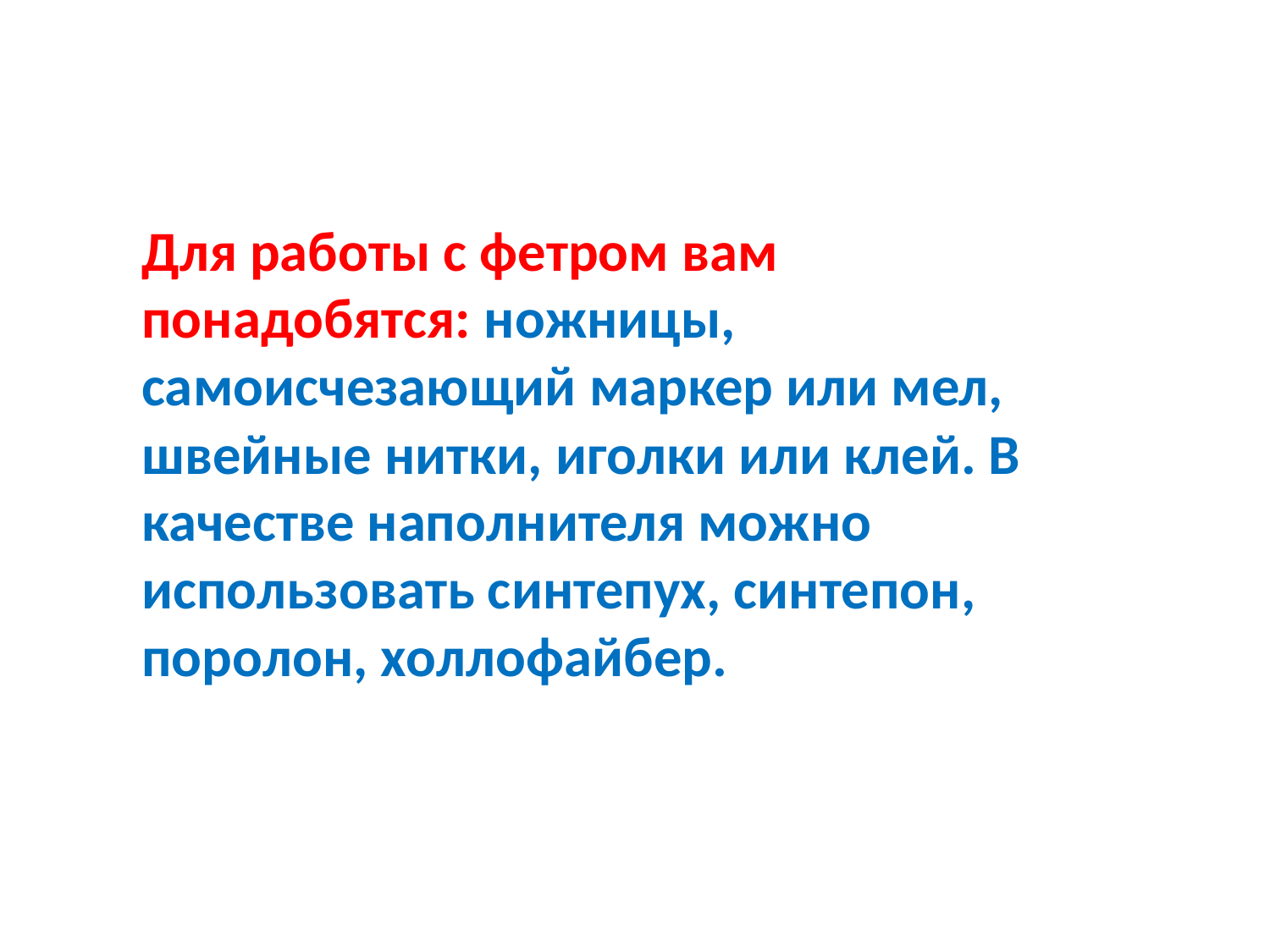

Для работы с фетром вам понадобятся: ножницы, самоисчезающий маркер или мел, швейные нитки, иголки или клей. В качестве наполнителя можно использовать синтепух, синтепон, поролон, холлофайбер.